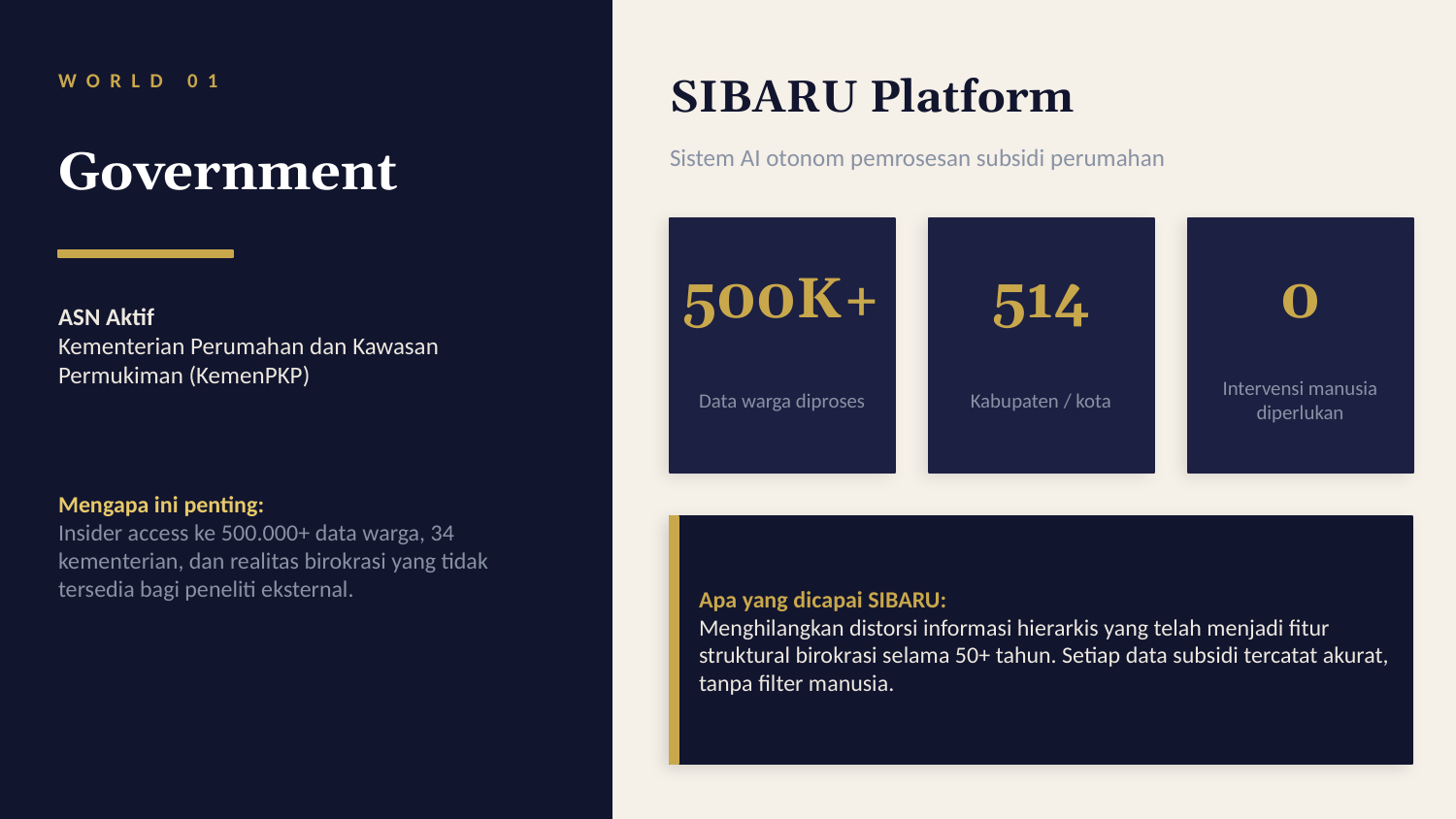

WORLD 01
SIBARU Platform
Government
Sistem AI otonom pemrosesan subsidi perumahan

500K+
514
0

ASN Aktif
Kementerian Perumahan dan Kawasan Permukiman (KemenPKP)
Data warga diproses
Kabupaten / kota
Intervensi manusia diperlukan
Mengapa ini penting:
Insider access ke 500.000+ data warga, 34 kementerian, dan realitas birokrasi yang tidak tersedia bagi peneliti eksternal.

Apa yang dicapai SIBARU:
Menghilangkan distorsi informasi hierarkis yang telah menjadi fitur struktural birokrasi selama 50+ tahun. Setiap data subsidi tercatat akurat, tanpa filter manusia.